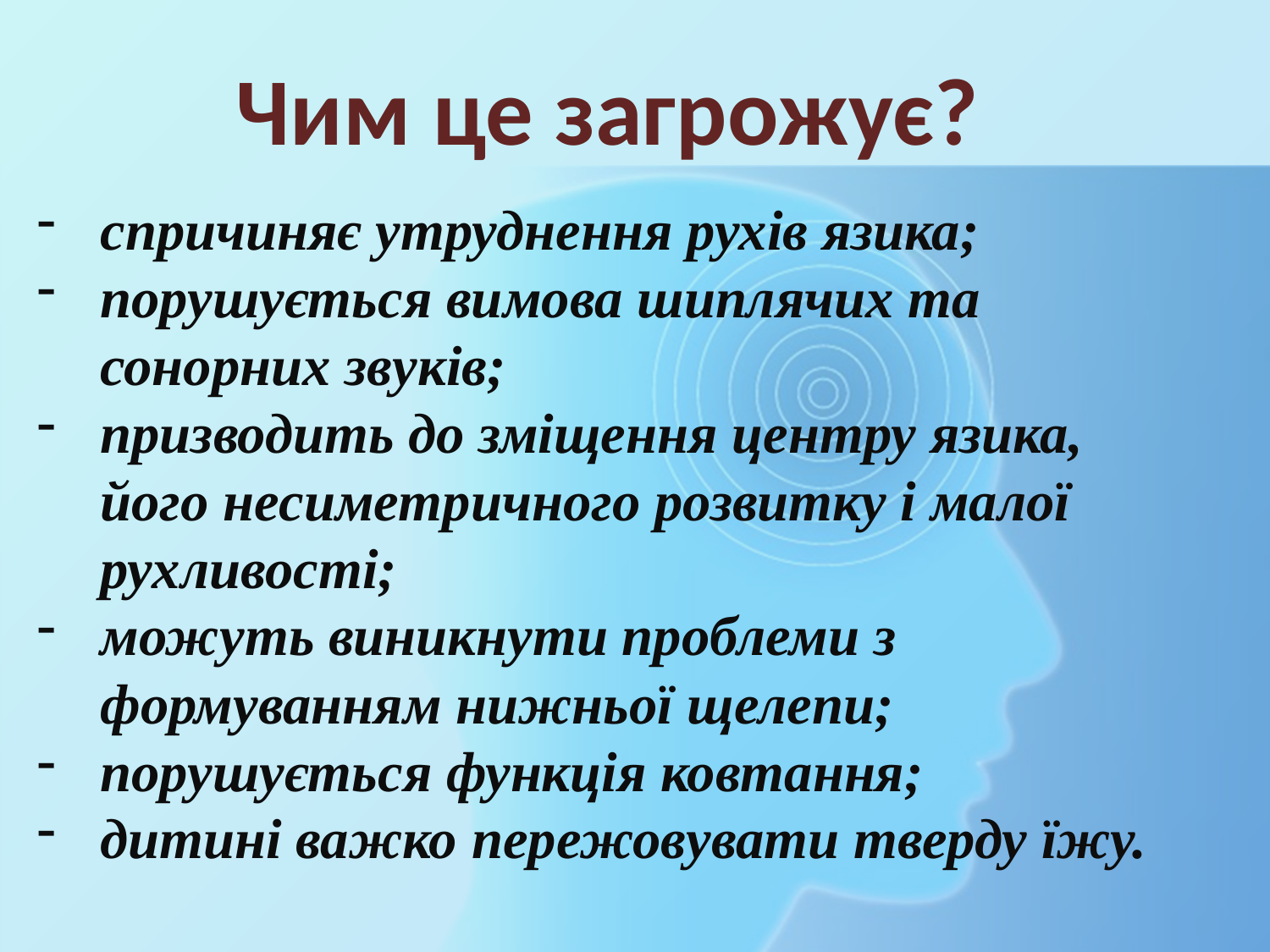

Чим це загрожує?
спричиняє утруднення рухів язика;
порушується вимова шиплячих та сонорних звуків;
призводить до зміщення центру язика, його несиметричного розвитку і малої рухливості;
можуть виникнути проблеми з формуванням нижньої щелепи;
порушується функція ковтання;
дитині важко пережовувати тверду їжу.